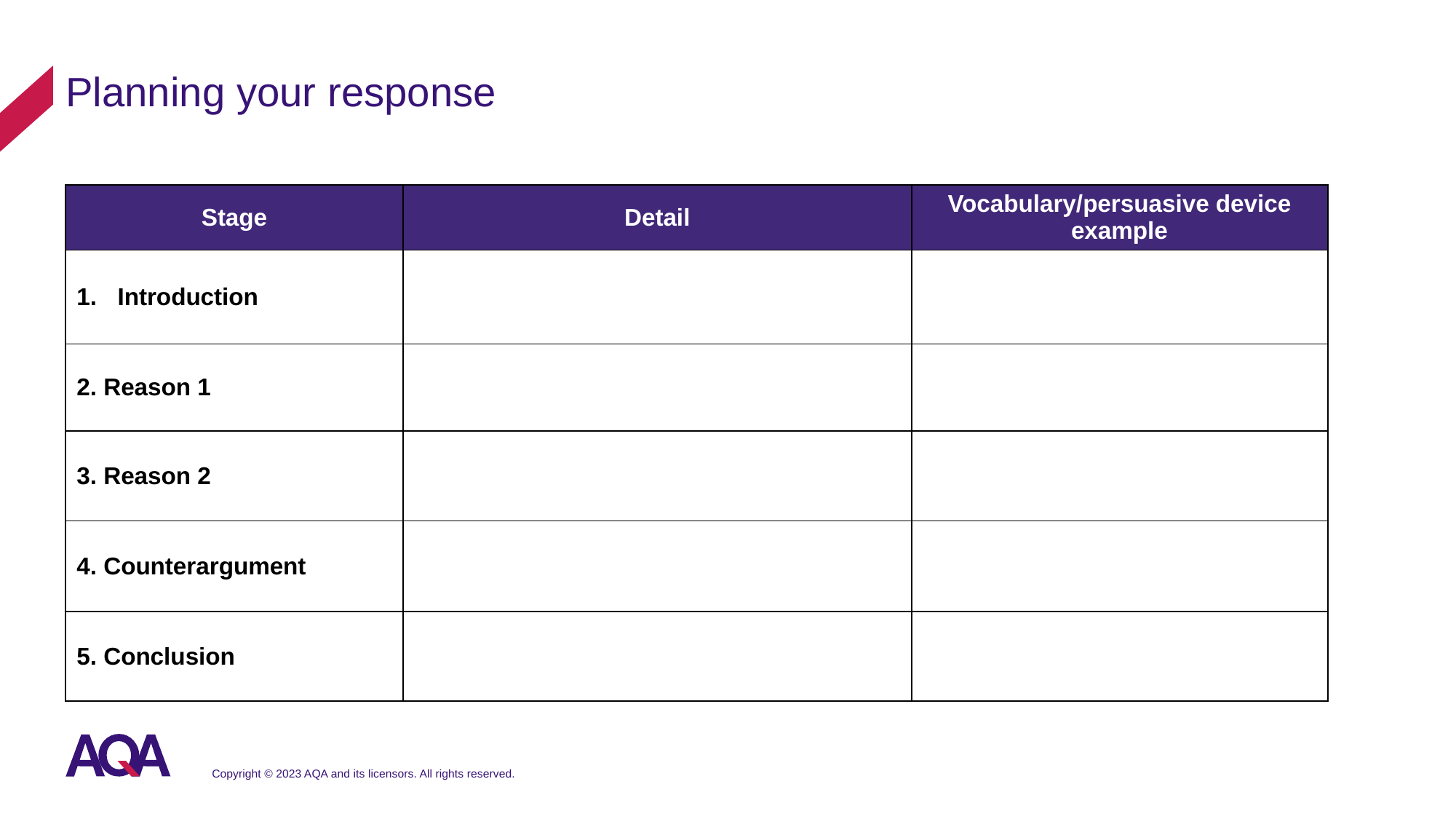

# Planning your response
| Stage | Detail | Vocabulary/persuasive device example |
| --- | --- | --- |
| Introduction |  |  |
| 2. Reason 1 |  |  |
| 3. Reason 2 |  |  |
| 4. Counterargument |  |  |
| 5. Conclusion |  |  |
Copyright © 2023 AQA and its licensors. All rights reserved.